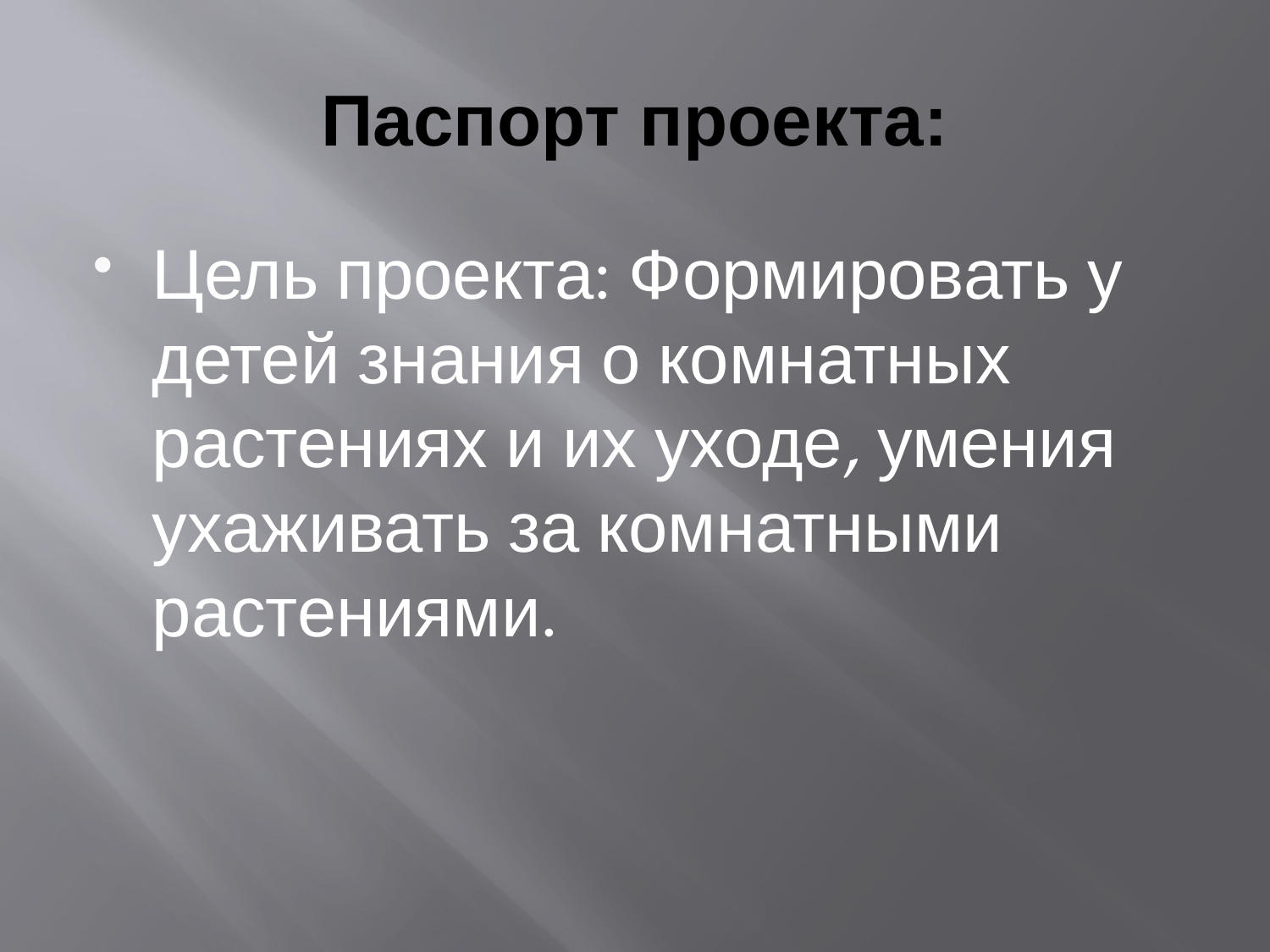

# Паспорт проекта:
Цель проекта: Формировать у детей знания о комнатных растениях и их уходе, умения ухаживать за комнатными растениями.